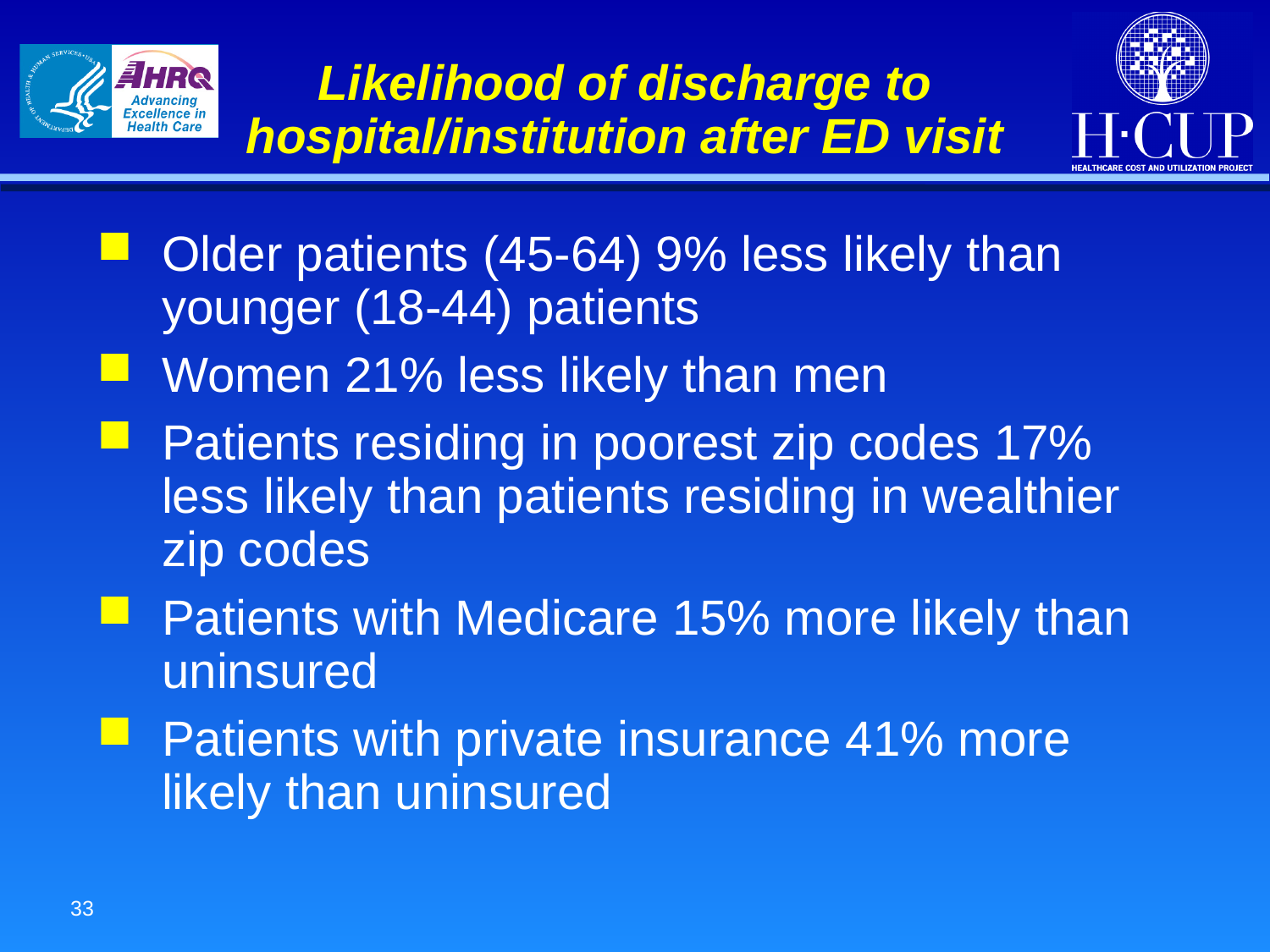

# Likelihood of discharge to hospital/institution after ED visit
Older patients (45-64) 9% less likely than younger (18-44) patients
Women 21% less likely than men
Patients residing in poorest zip codes 17% less likely than patients residing in wealthier zip codes
Patients with Medicare 15% more likely than uninsured
Patients with private insurance 41% more likely than uninsured

33